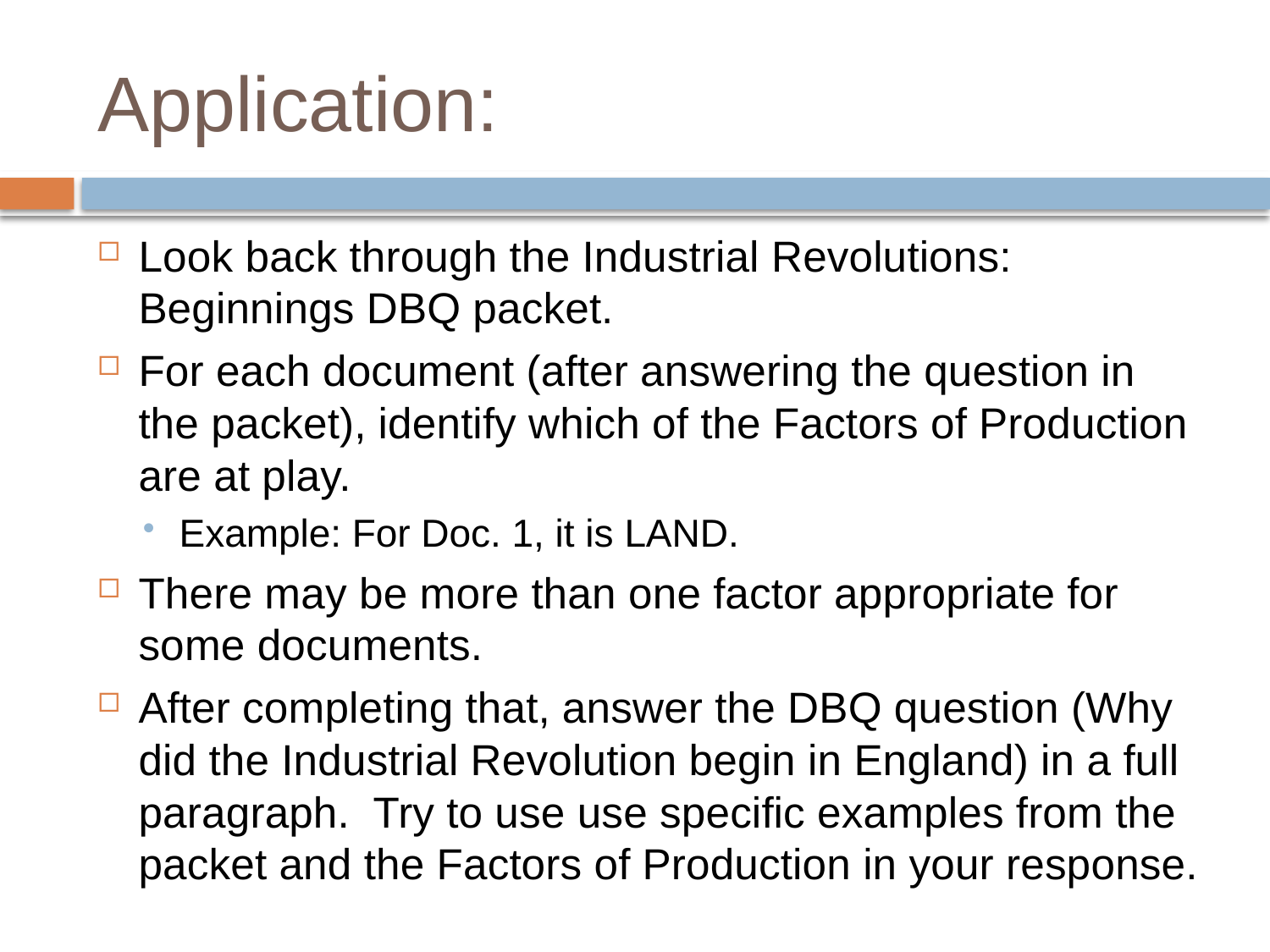

# Application:
Look back through the Industrial Revolutions: Beginnings DBQ packet.
For each document (after answering the question in the packet), identify which of the Factors of Production are at play.
Example: For Doc. 1, it is LAND.
There may be more than one factor appropriate for some documents.
After completing that, answer the DBQ question (Why did the Industrial Revolution begin in England) in a full paragraph.  Try to use use specific examples from the packet and the Factors of Production in your response.